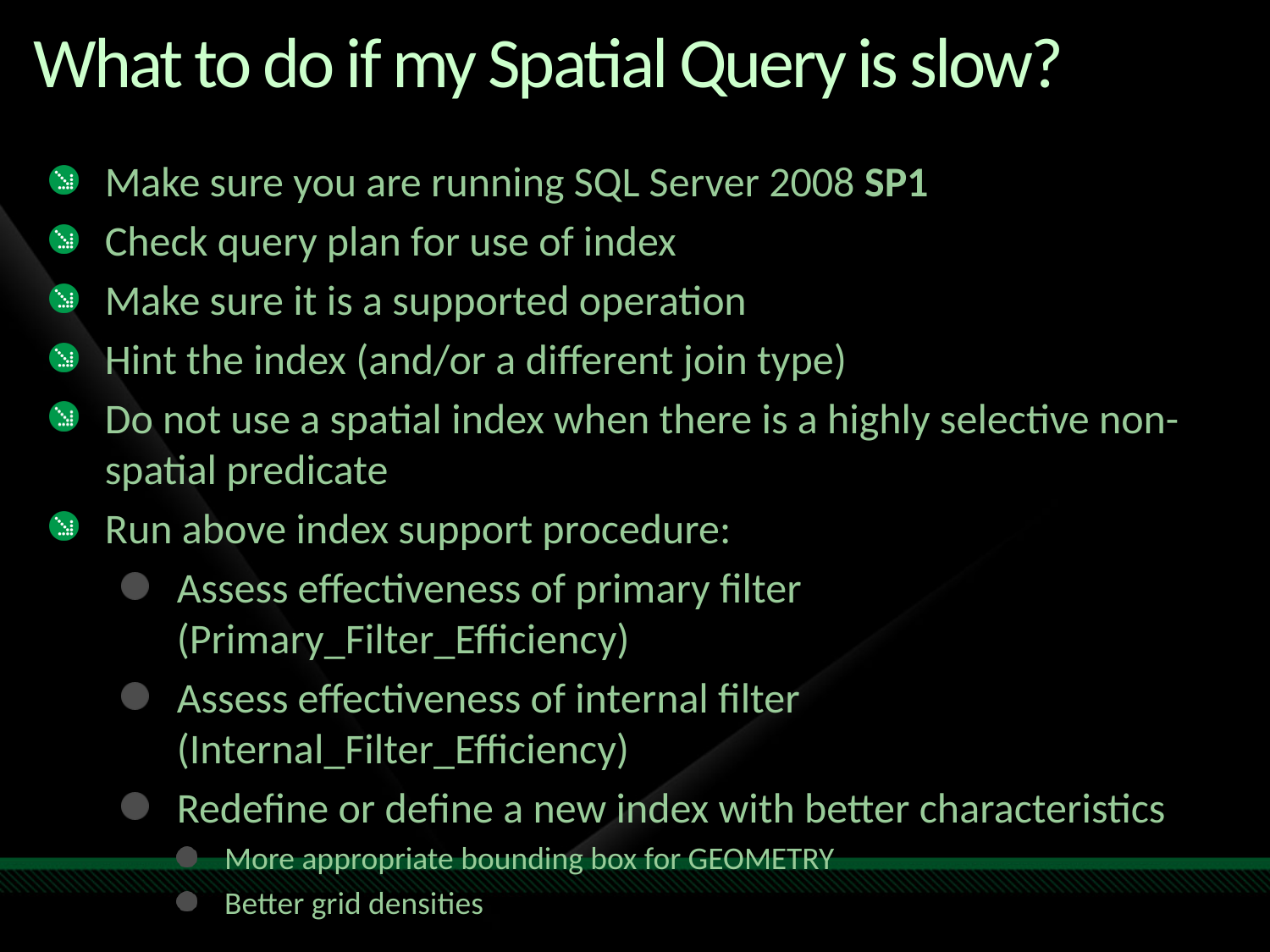

# What to do if my Spatial Query is slow?
Make sure you are running SQL Server 2008 SP1
Check query plan for use of index
Make sure it is a supported operation
Hint the index (and/or a different join type)
Do not use a spatial index when there is a highly selective non-spatial predicate
Run above index support procedure:
Assess effectiveness of primary filter (Primary_Filter_Efficiency)
Assess effectiveness of internal filter (Internal_Filter_Efficiency)
Redefine or define a new index with better characteristics
More appropriate bounding box for GEOMETRY
Better grid densities